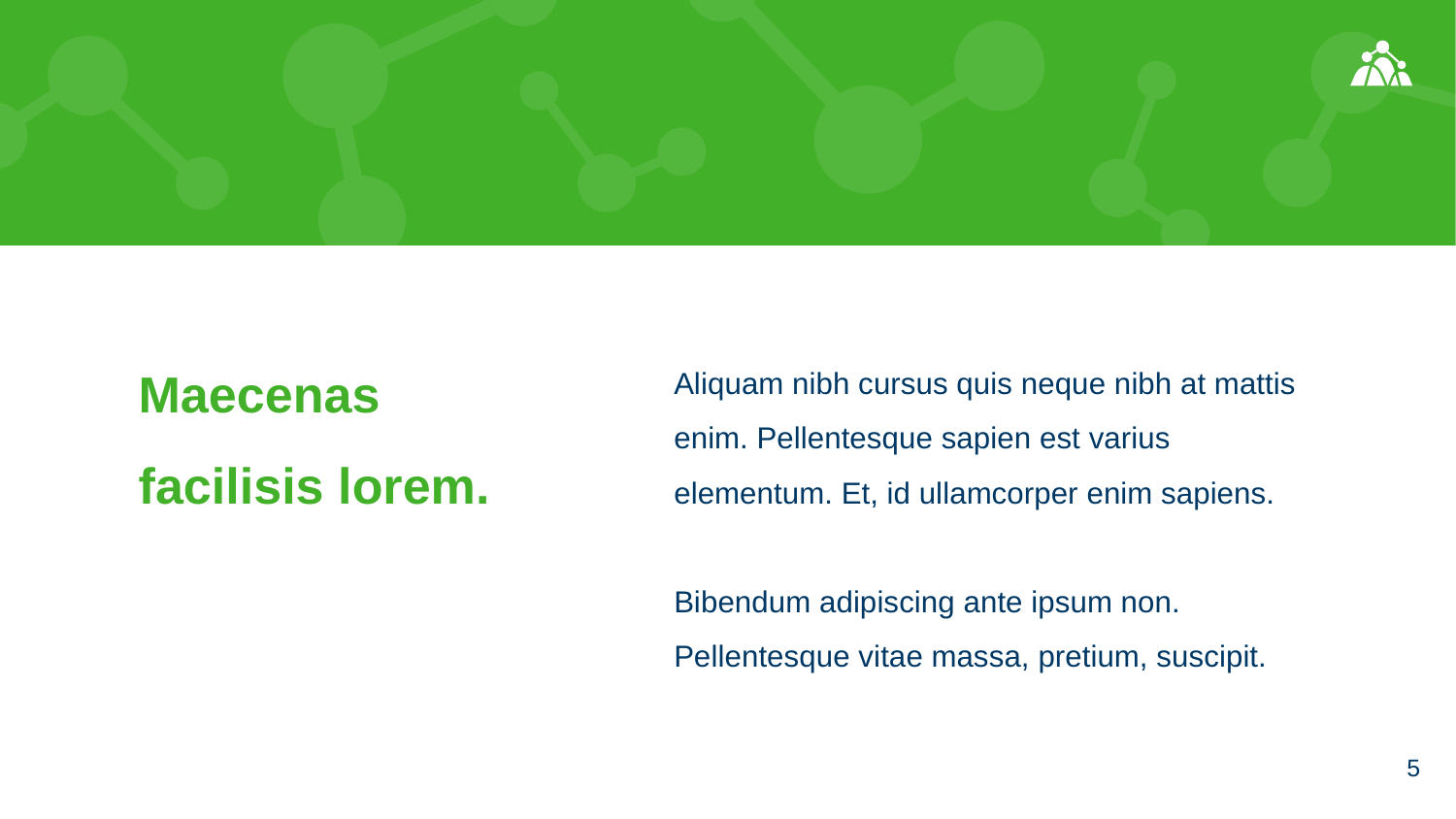

# Aliquam nibh cursus quis neque nibh at mattis enim. Pellentesque sapien est varius elementum. Et, id ullamcorper enim sapiens.

Bibendum adipiscing ante ipsum non. Pellentesque vitae massa, pretium, suscipit.
Maecenas facilisis lorem.
5